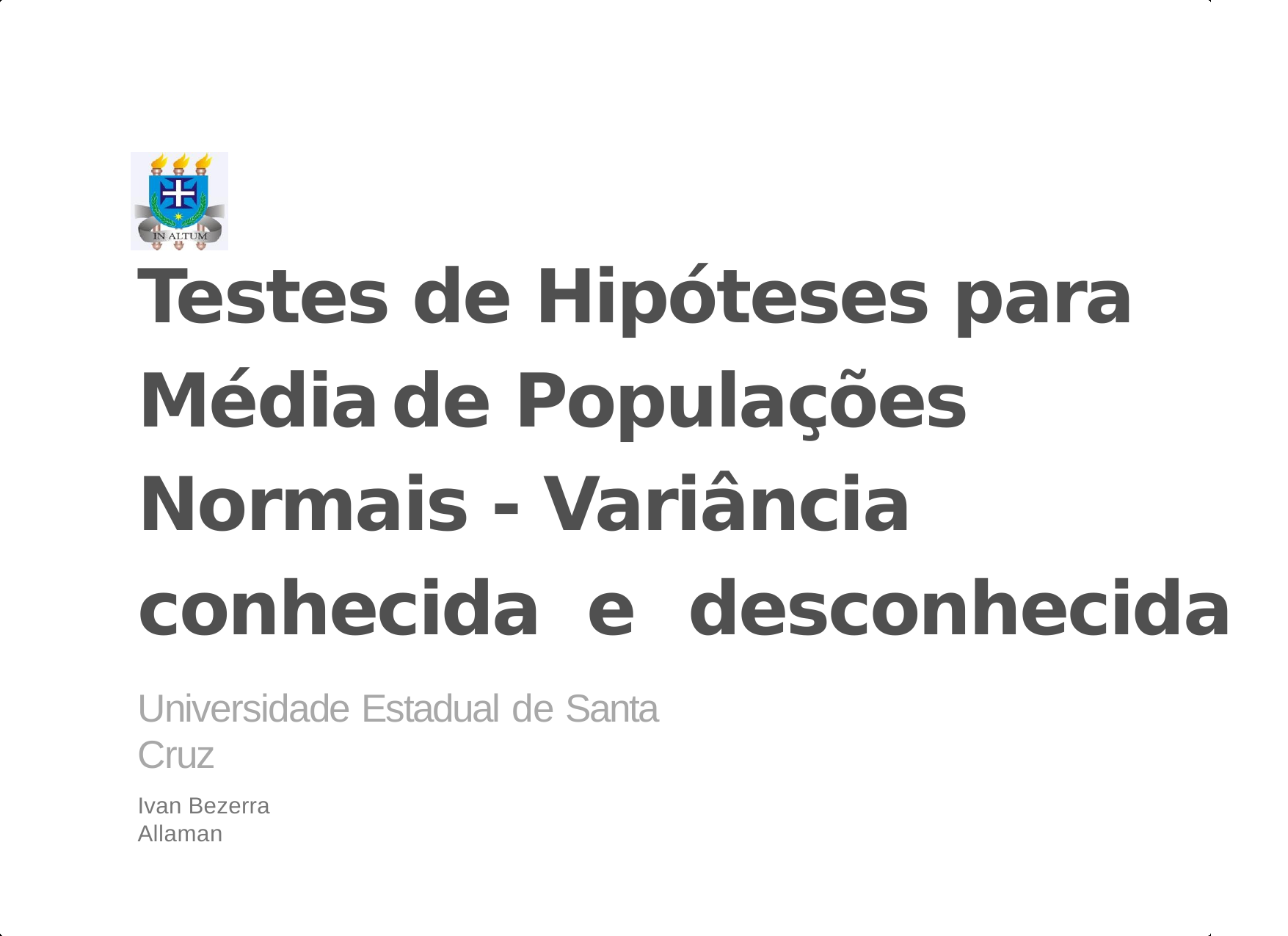

Testes de Hipóteses para  Média	de Populações  Normais - Variância conhecida  e	desconhecida
Universidade Estadual de Santa Cruz
Ivan Bezerra Allaman